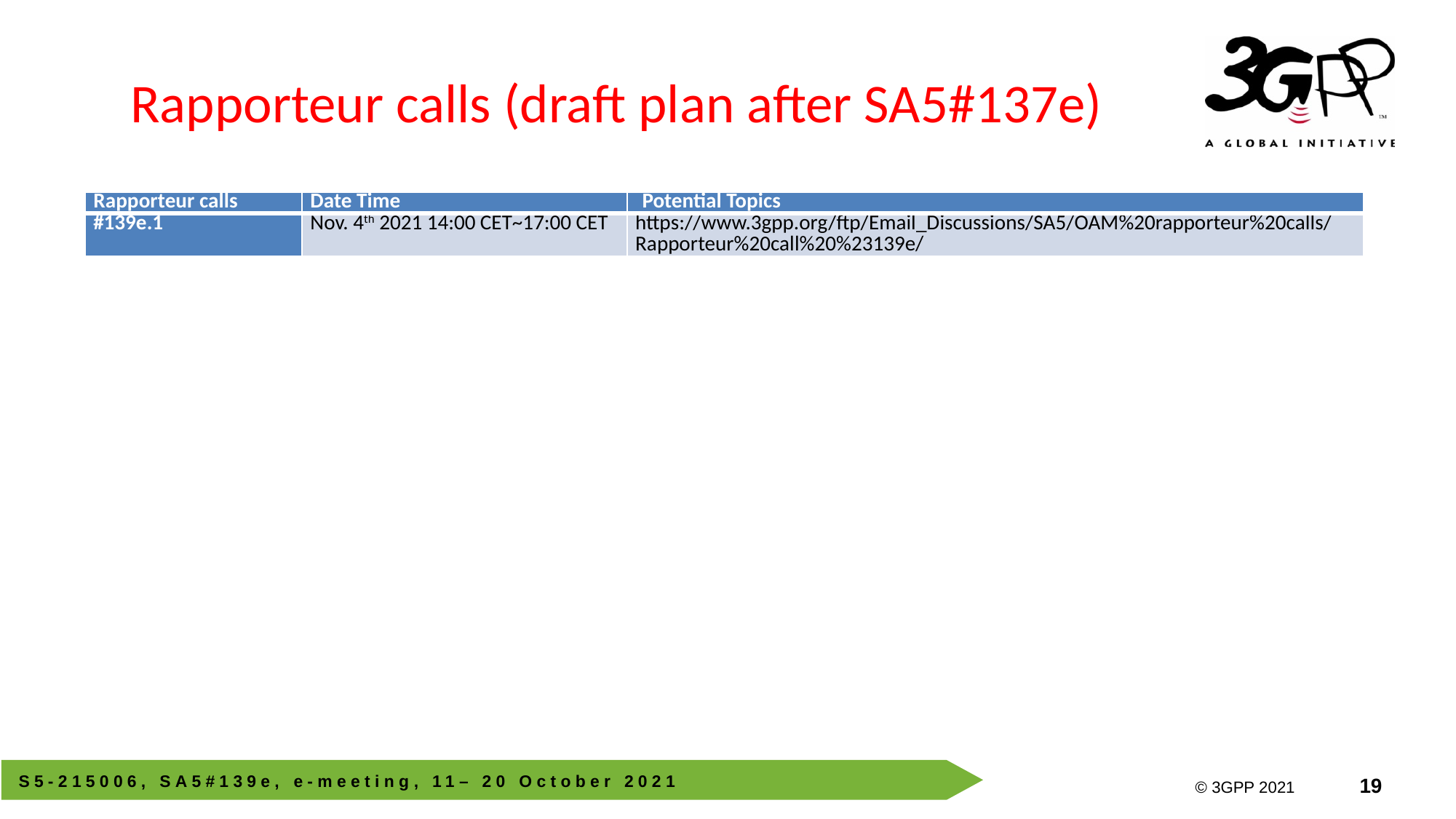

# Rapporteur calls (draft plan after SA5#137e)
| Rapporteur calls | Date Time | Potential Topics |
| --- | --- | --- |
| #139e.1 | Nov. 4th 2021 14:00 CET~17:00 CET | https://www.3gpp.org/ftp/Email\_Discussions/SA5/OAM%20rapporteur%20calls/Rapporteur%20call%20%23139e/ |